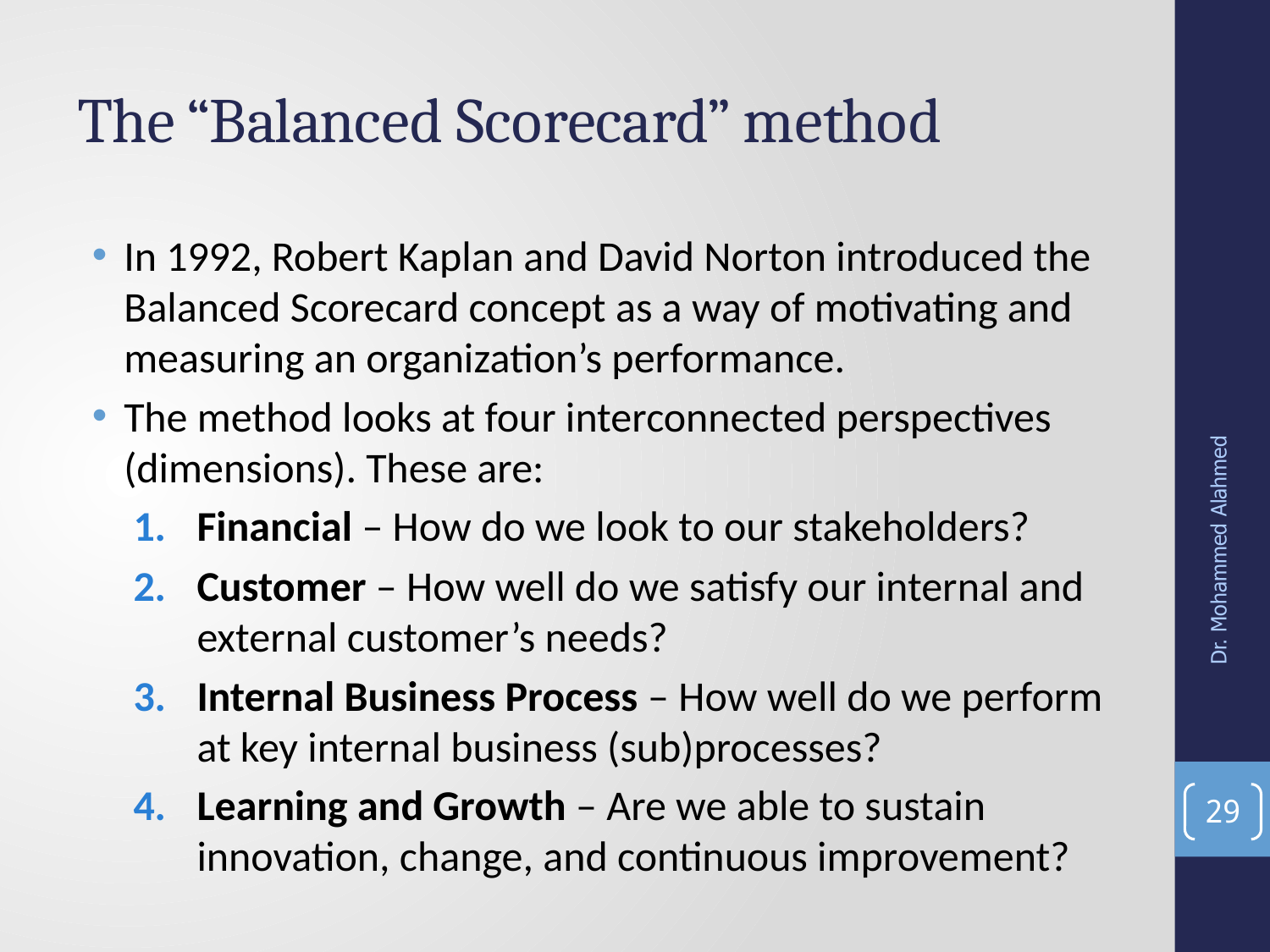

# The “Balanced Scorecard” method
In 1992, Robert Kaplan and David Norton introduced the Balanced Scorecard concept as a way of motivating and measuring an organization’s performance.
The method looks at four interconnected perspectives (dimensions). These are:
Financial – How do we look to our stakeholders?
Customer – How well do we satisfy our internal and external customer’s needs?
Internal Business Process – How well do we perform at key internal business (sub)processes?
Learning and Growth – Are we able to sustain innovation, change, and continuous improvement?
Dr. Mohammed Alahmed
29